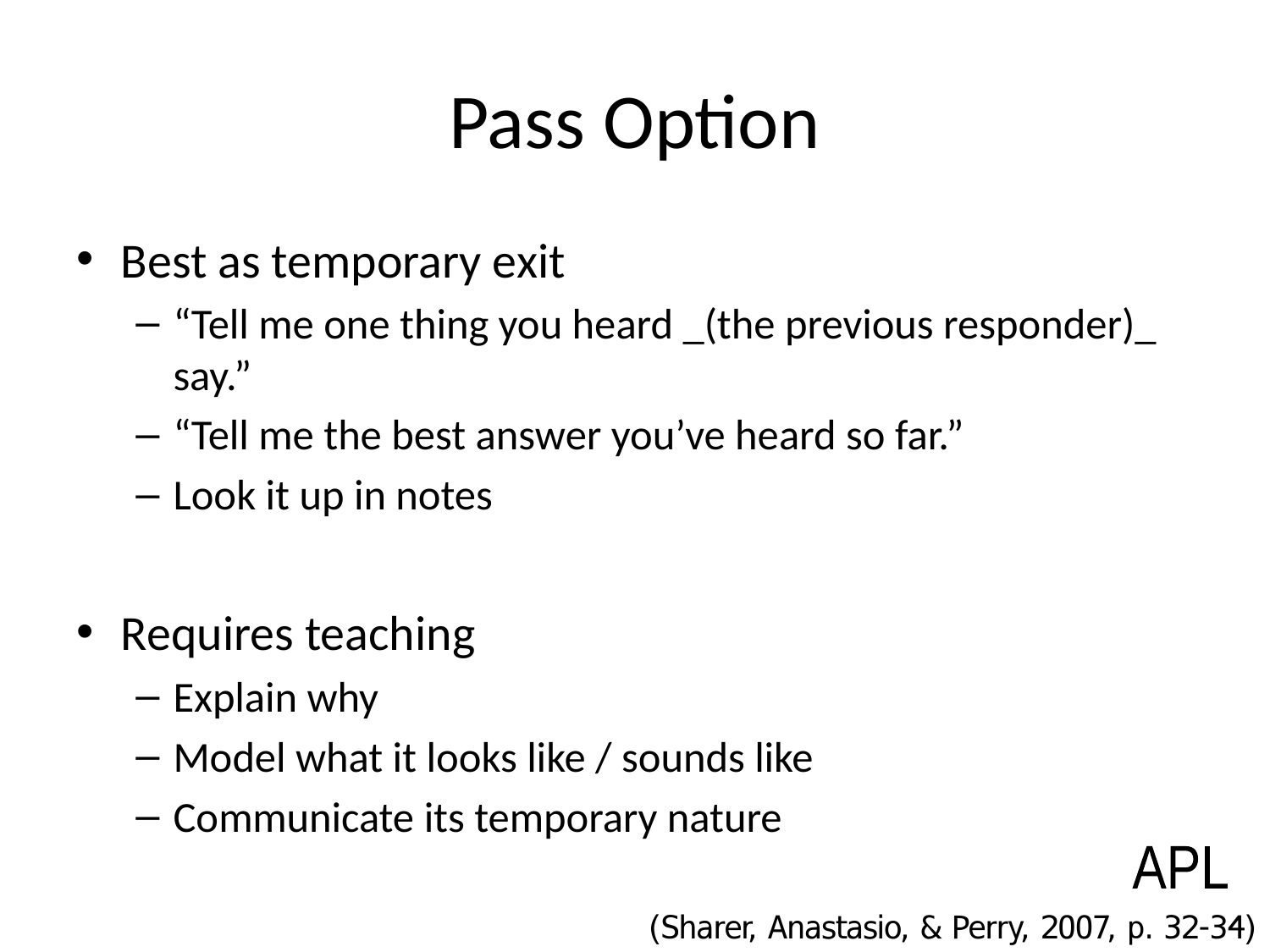

# Pass Option
Best as temporary exit
“Tell me one thing you heard _(the previous responder)_ say.”
“Tell me the best answer you’ve heard so far.”
Look it up in notes

Requires teaching
Explain why
Model what it looks like / sounds like
Communicate its temporary nature
APL
(Sharer, Anastasio, & Perry, 2007, p. 32-34)